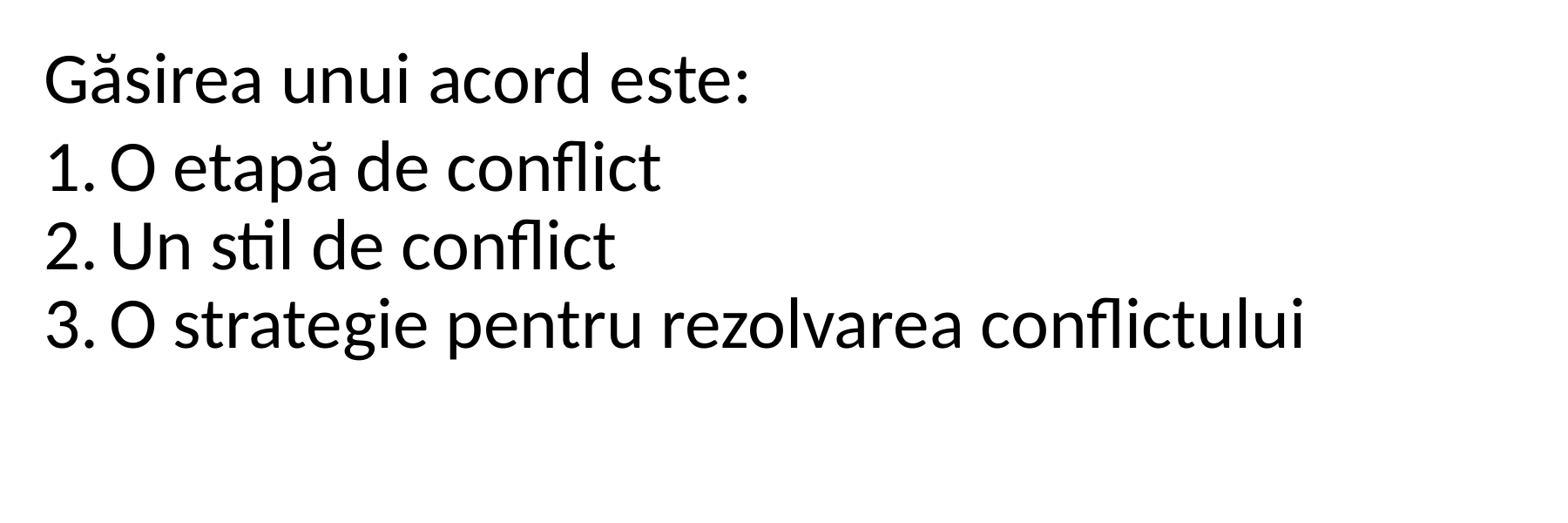

Găsirea unui acord este:
O etapă de conflict
Un stil de conflict
O strategie pentru rezolvarea conflictului